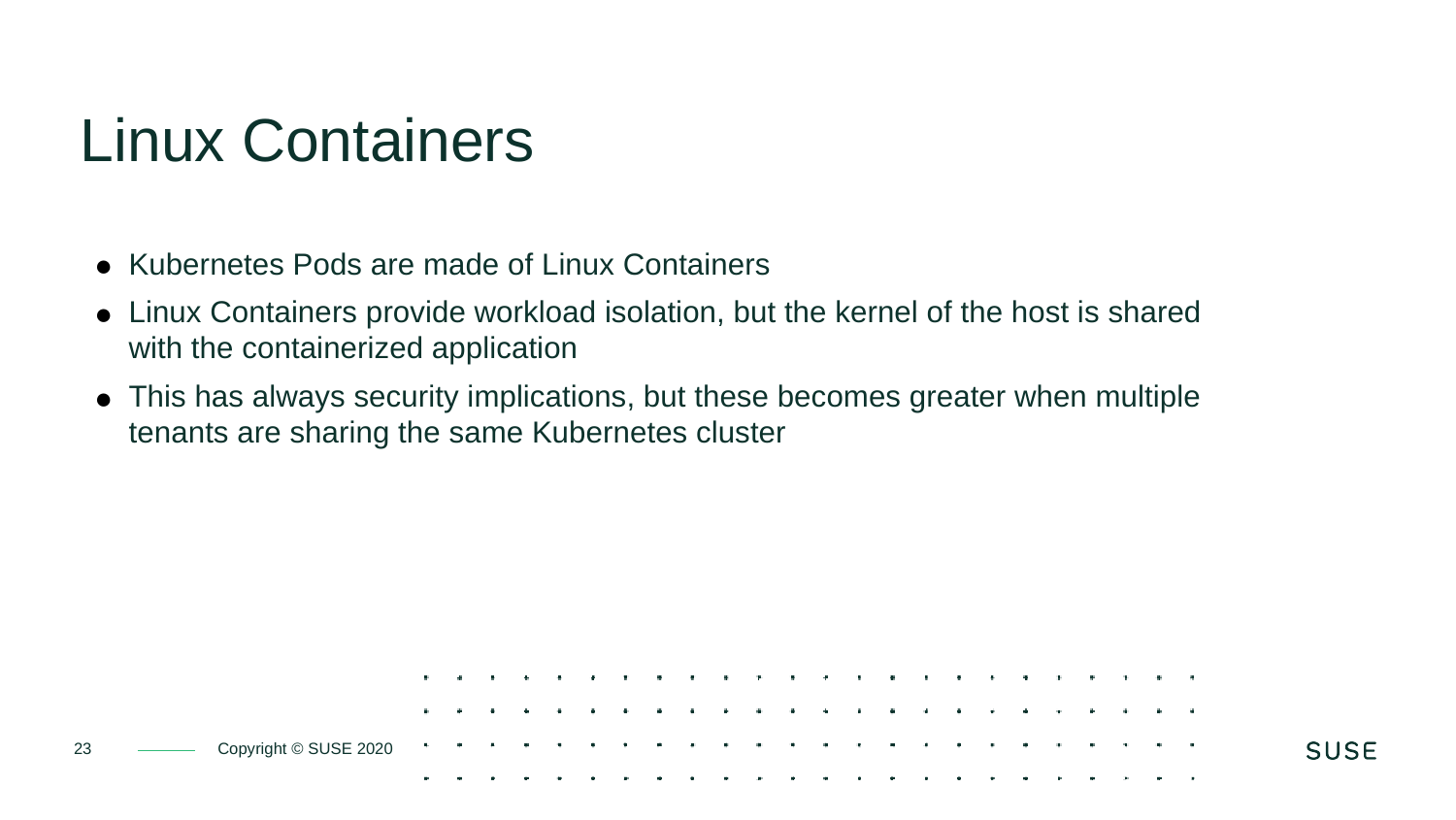

Linux Containers
Kubernetes Pods are made of Linux Containers
Linux Containers provide workload isolation, but the kernel of the host is shared with the containerized application
This has always security implications, but these becomes greater when multiple tenants are sharing the same Kubernetes cluster